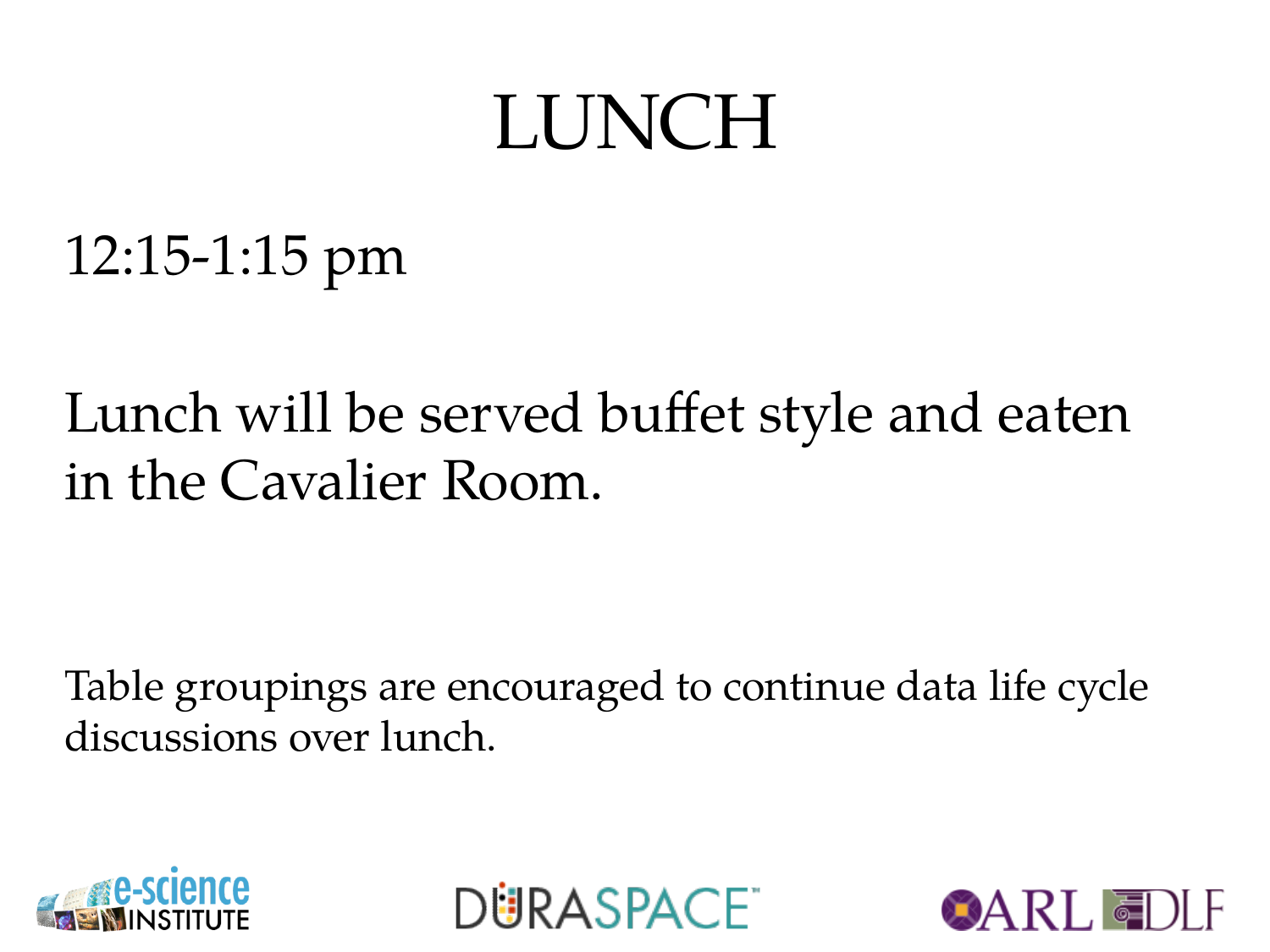

# LUNCH
12:15-1:15 pm

Lunch will be served buffet style and eaten in the Cavalier Room.

Table groupings are encouraged to continue data life cycle discussions over lunch.